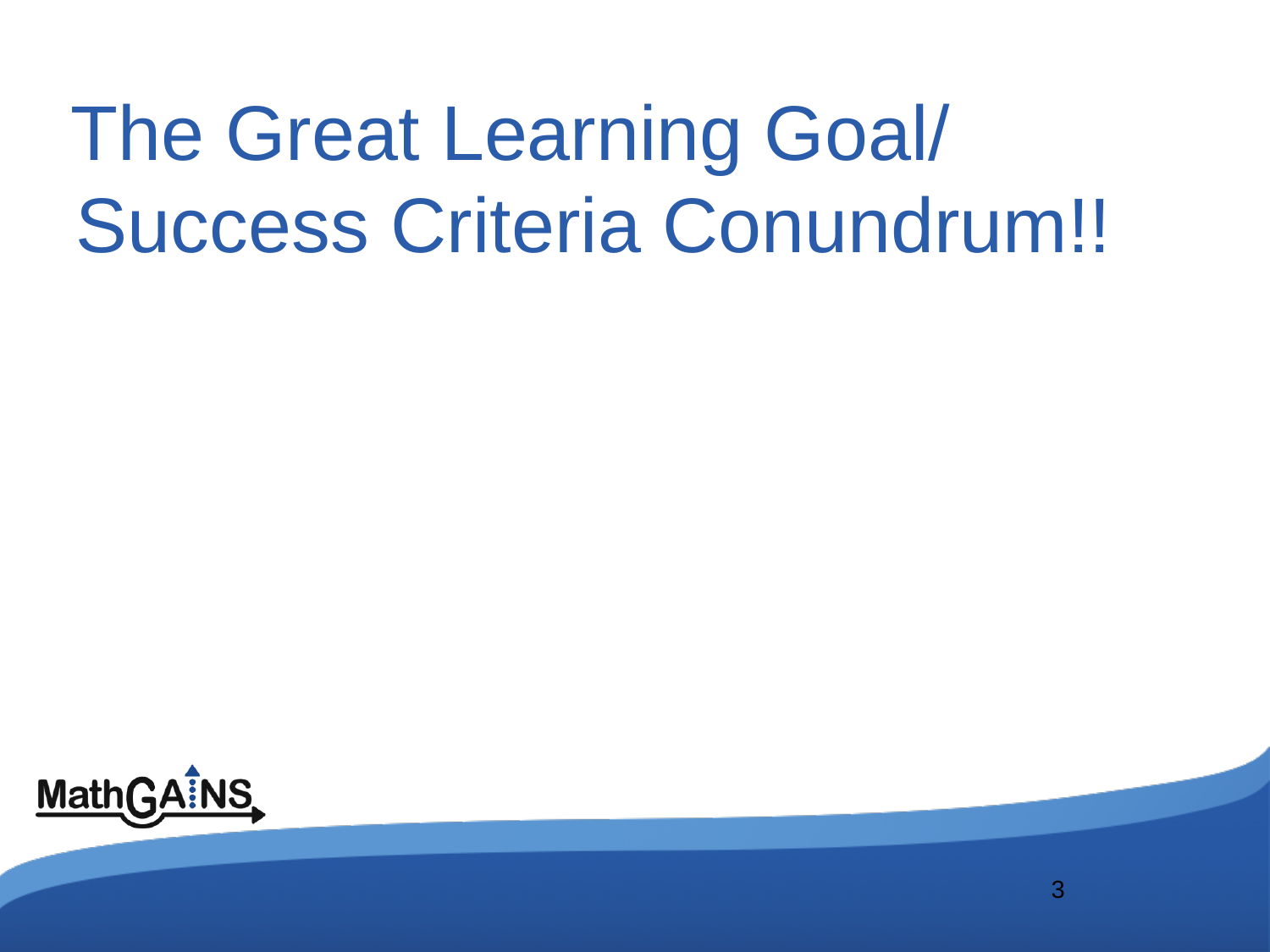

# The Great Learning Goal/ Success Criteria Conundrum!!

3